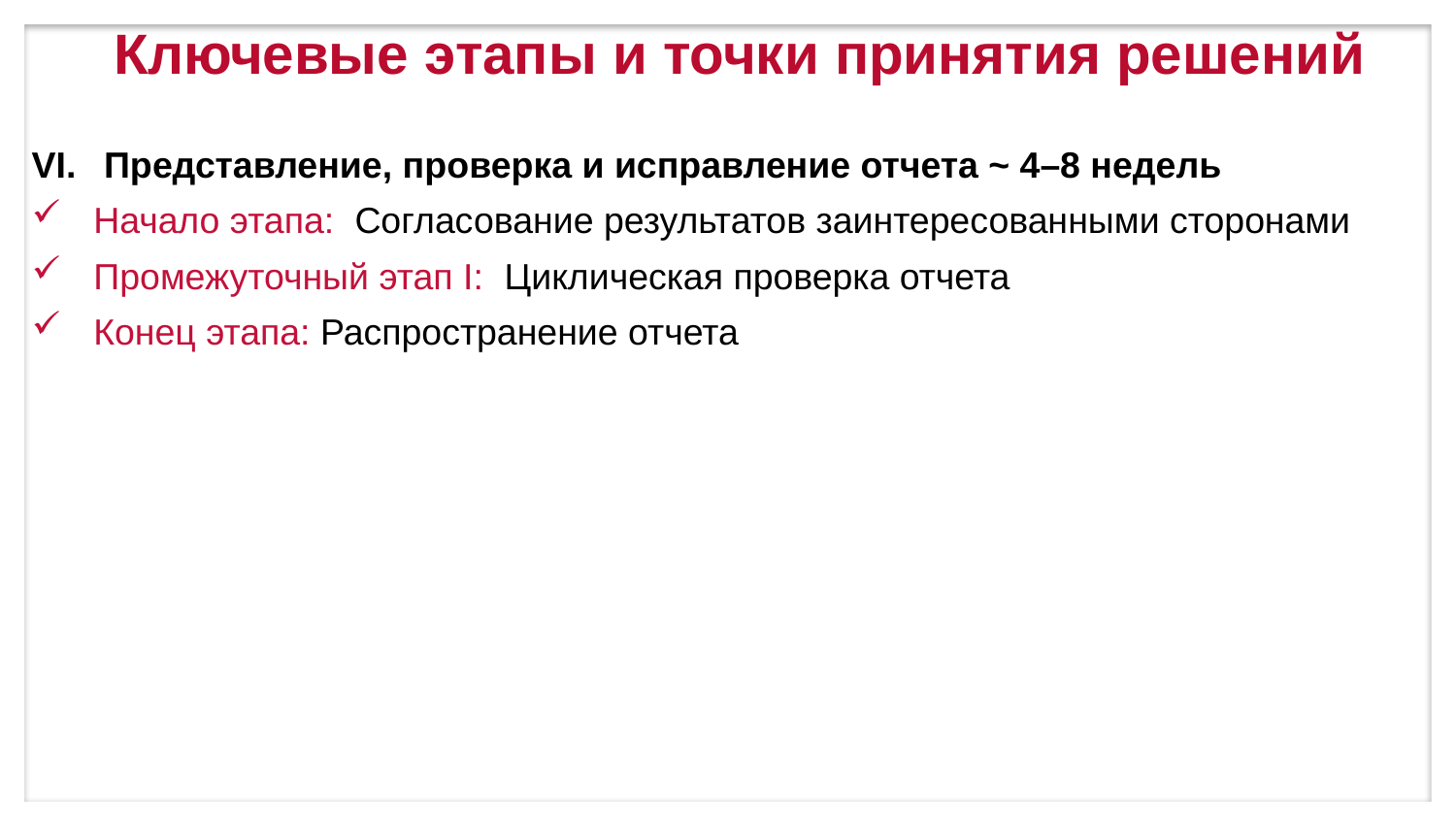

Ключевые этапы и точки принятия решений
 Представление, проверка и исправление отчета ~ 4–8 недель
Начало этапа:  Согласование результатов заинтересованными сторонами
Промежуточный этап I:  Циклическая проверка отчета
Конец этапа: Распространение отчета